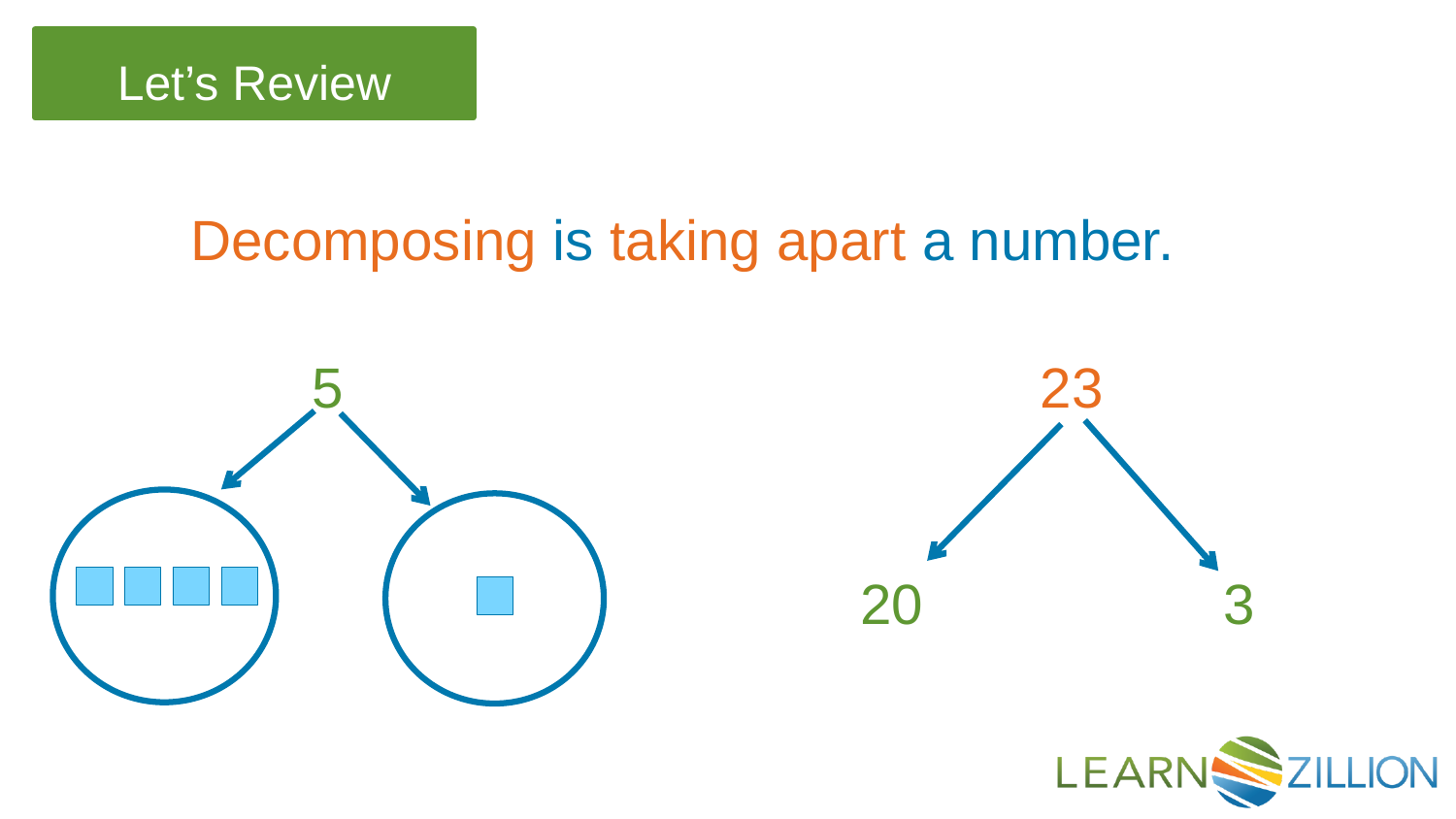

Decomposing is taking apart a number.
5
23

20
3